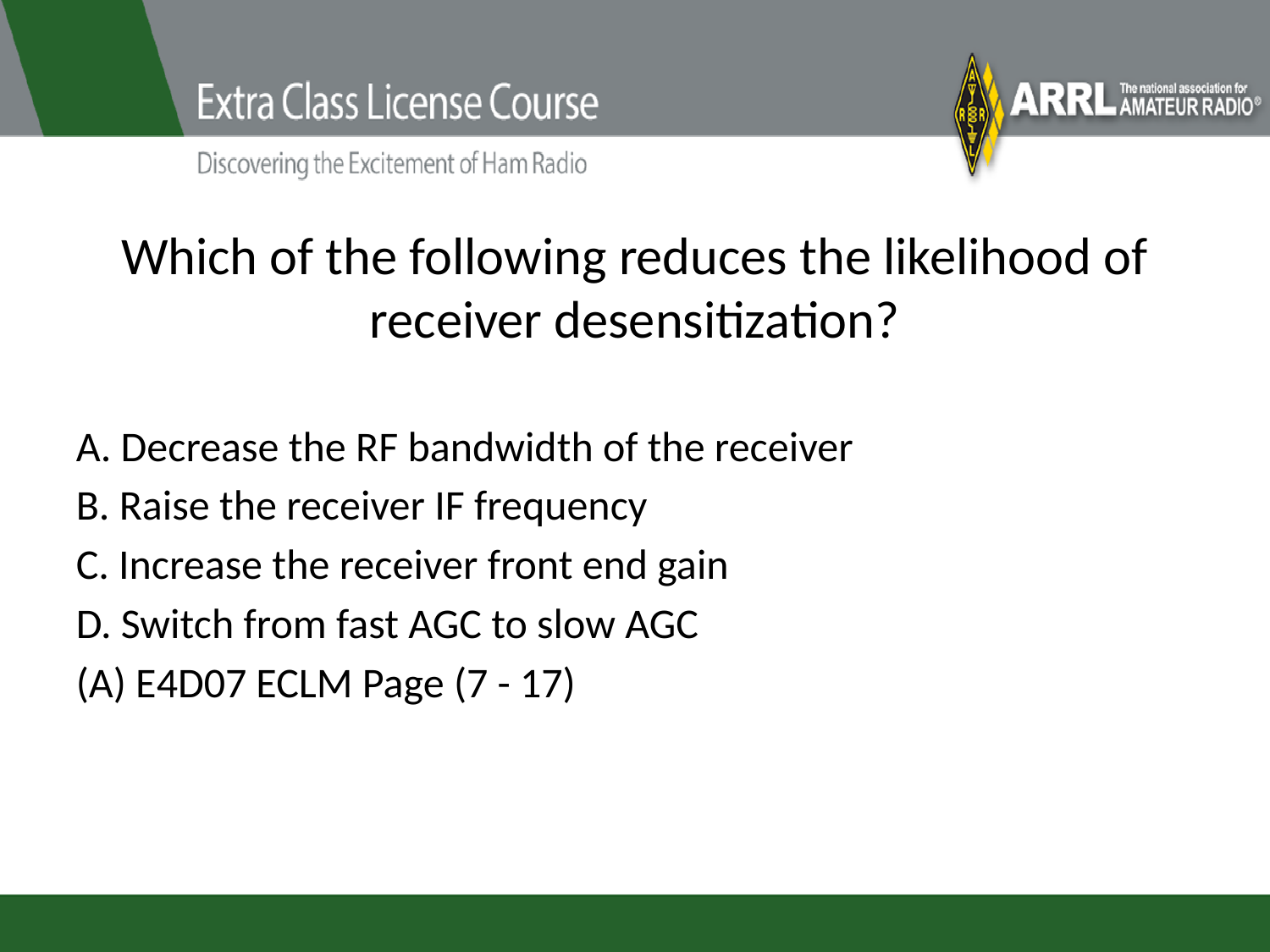

# Which of the following reduces the likelihood of receiver desensitization?
A. Decrease the RF bandwidth of the receiver
B. Raise the receiver IF frequency
C. Increase the receiver front end gain
D. Switch from fast AGC to slow AGC
(A) E4D07 ECLM Page (7 - 17)